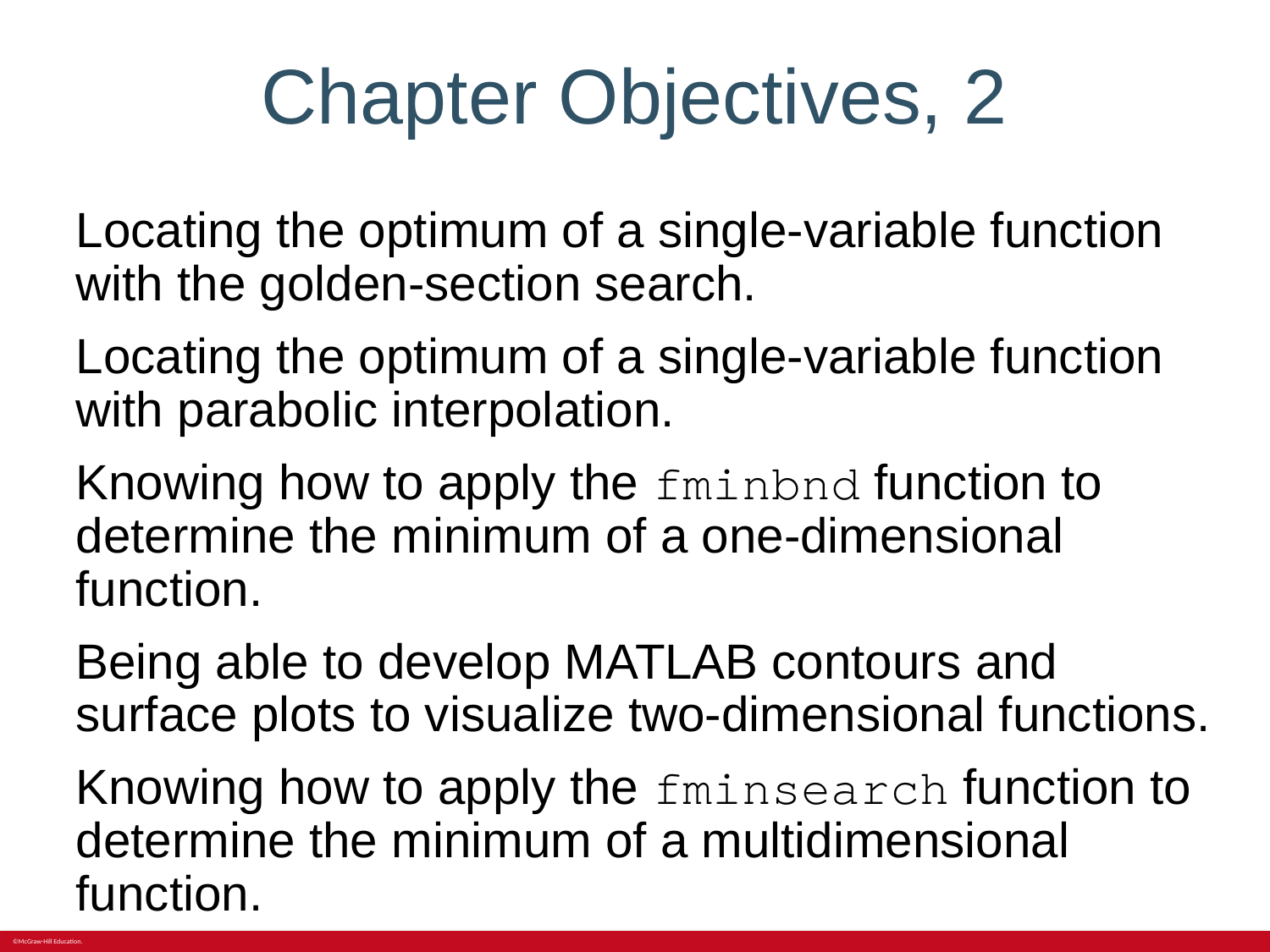

# Chapter Objectives, 2
Locating the optimum of a single-variable function with the golden-section search.
Locating the optimum of a single-variable function with parabolic interpolation.
Knowing how to apply the fminbnd function to determine the minimum of a one-dimensional function.
Being able to develop MATLAB contours and surface plots to visualize two-dimensional functions.
Knowing how to apply the fminsearch function to determine the minimum of a multidimensional function.